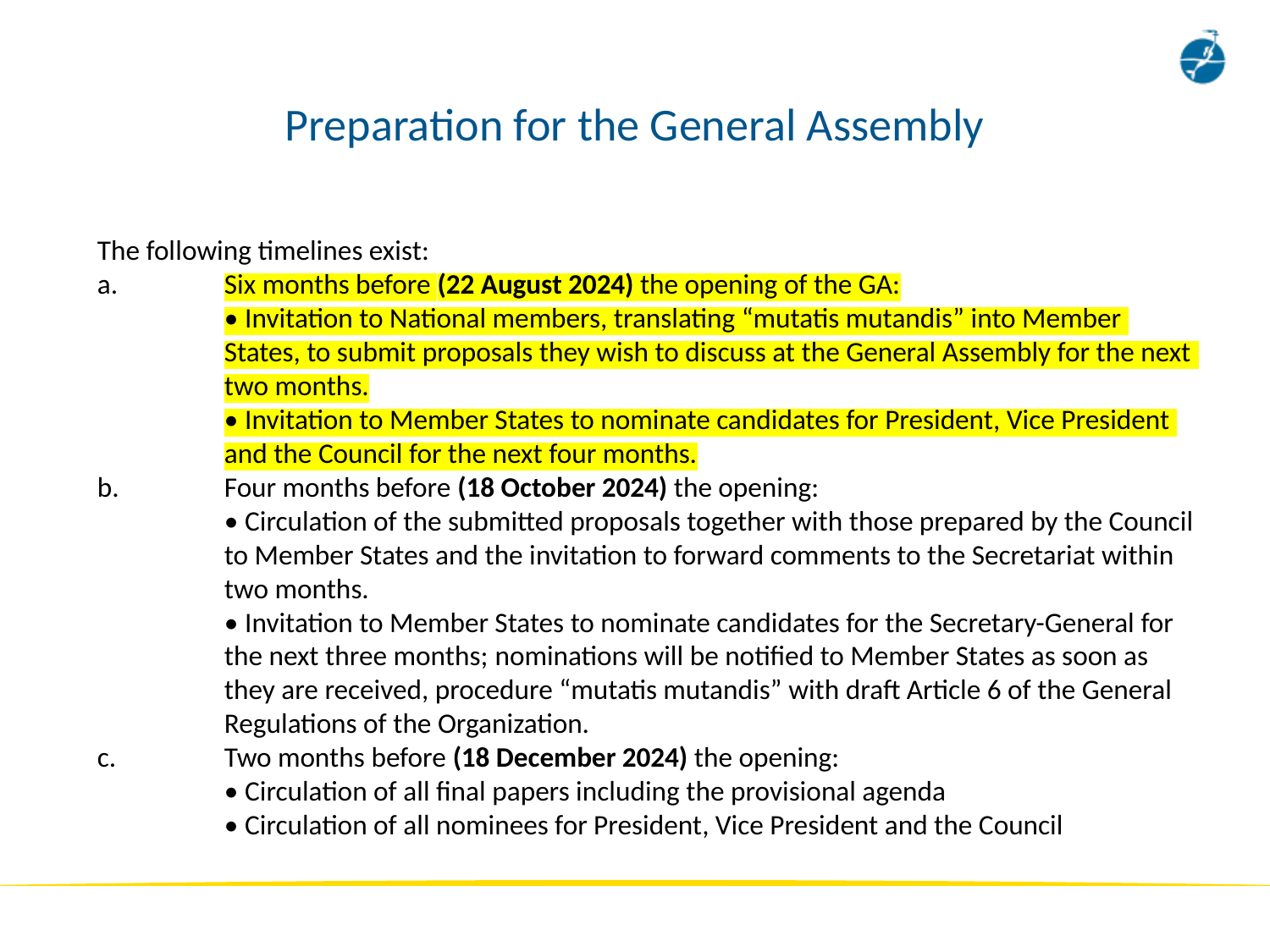

# Preparation for the General Assembly
The following timelines exist:
a.	Six months before (22 August 2024) the opening of the GA:
	• Invitation to National members, translating “mutatis mutandis” into Member 	States, to submit proposals they wish to discuss at the General Assembly for the next 	two months.
	• Invitation to Member States to nominate candidates for President, Vice President 	and the Council for the next four months.
b.	Four months before (18 October 2024) the opening:
	• Circulation of the submitted proposals together with those prepared by the Council 	to Member States and the invitation to forward comments to the Secretariat within 	two months.
	• Invitation to Member States to nominate candidates for the Secretary-General for 	the next three months; nominations will be notified to Member States as soon as 	they are received, procedure “mutatis mutandis” with draft Article 6 of the General 	Regulations of the Organization.
c.	Two months before (18 December 2024) the opening:
	• Circulation of all final papers including the provisional agenda
	• Circulation of all nominees for President, Vice President and the Council